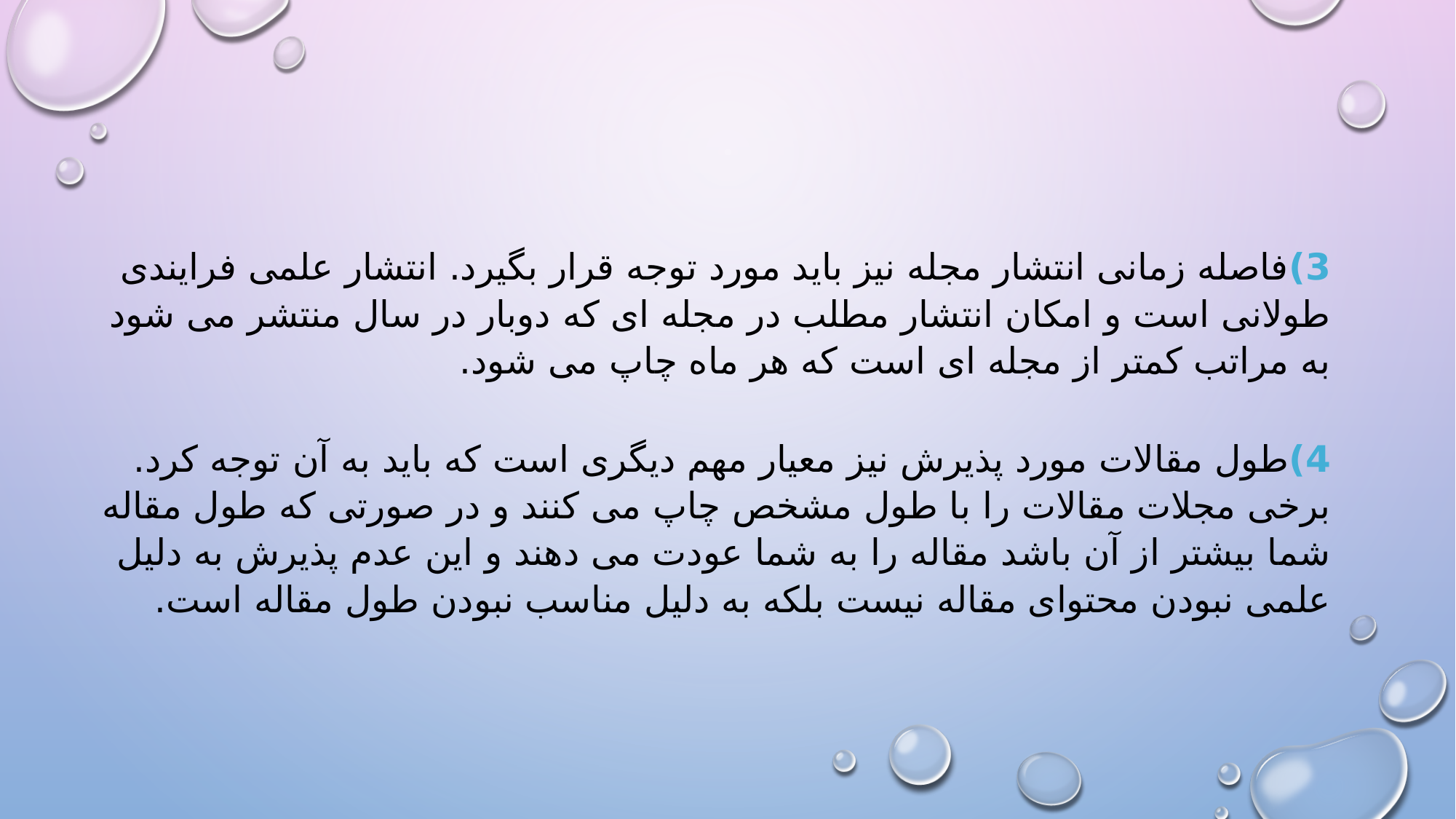

3)فاصله زمانی انتشار مجله نیز باید مورد توجه قرار بگیرد. انتشار علمی فرایندی طولانی است و امکان انتشار مطلب در مجله ای که دوبار در سال منتشر می شود به مراتب کمتر از مجله ای است که هر ماه چاپ می شود.

4)طول مقالات مورد پذیرش نیز معیار مهم دیگری است که باید به آن توجه کرد. برخی مجلات مقالات را با طول مشخص چاپ می کنند و در صورتی که طول مقاله شما بیشتر از آن باشد مقاله را به شما عودت می دهند و این عدم پذیرش به دلیل علمی نبودن محتوای مقاله نیست بلکه به دلیل مناسب نبودن طول مقاله است.